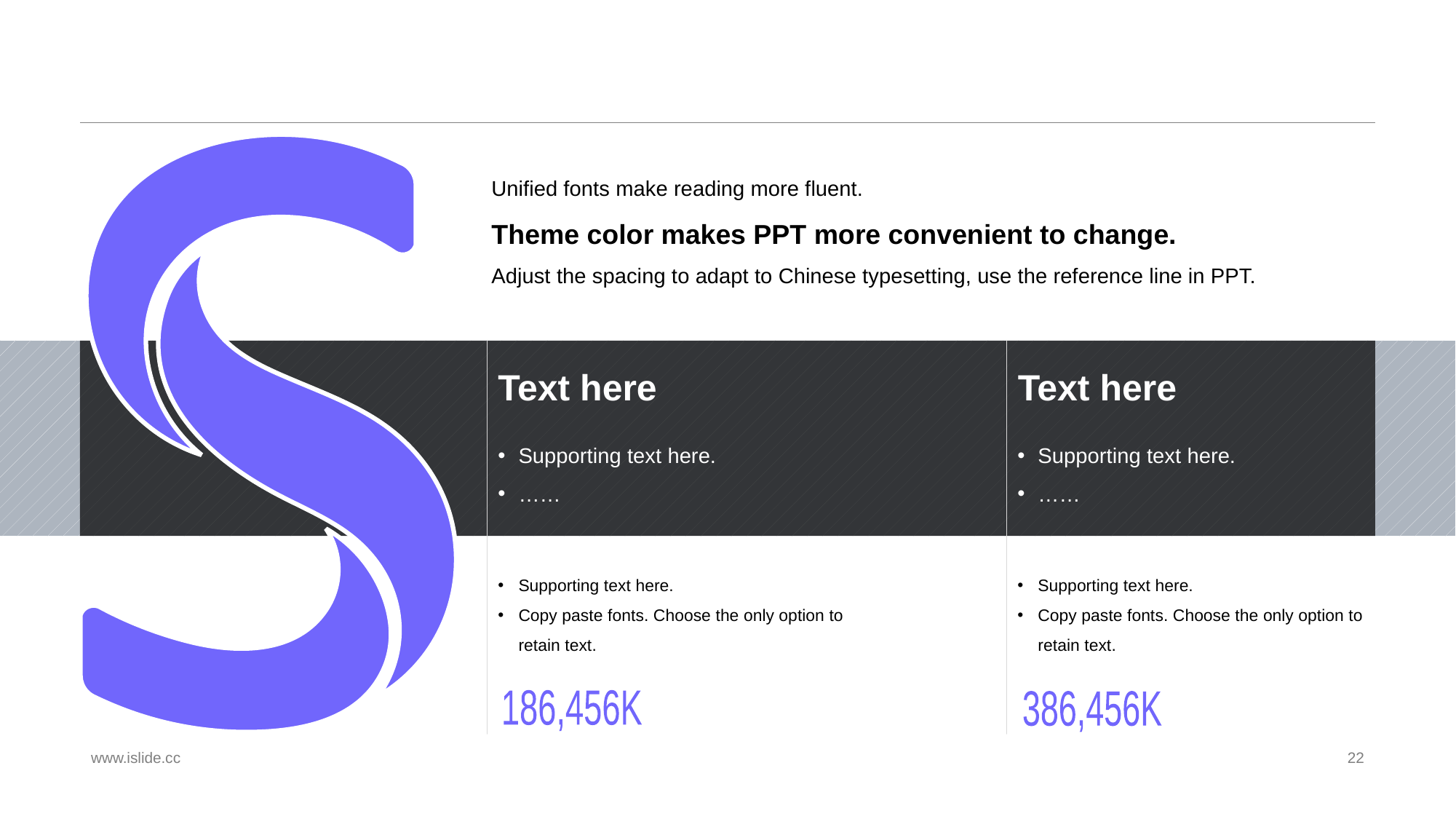

#

Unified fonts make reading more fluent.
Theme color makes PPT more convenient to change.
Adjust the spacing to adapt to Chinese typesetting, use the reference line in PPT.

Text here
Text here
Supporting text here.
……
Supporting text here.
……
Supporting text here.
Copy paste fonts. Choose the only option to retain text.

Supporting text here.
Copy paste fonts. Choose the only option to retain text.

186,456K
386,456K
www.islide.cc
22